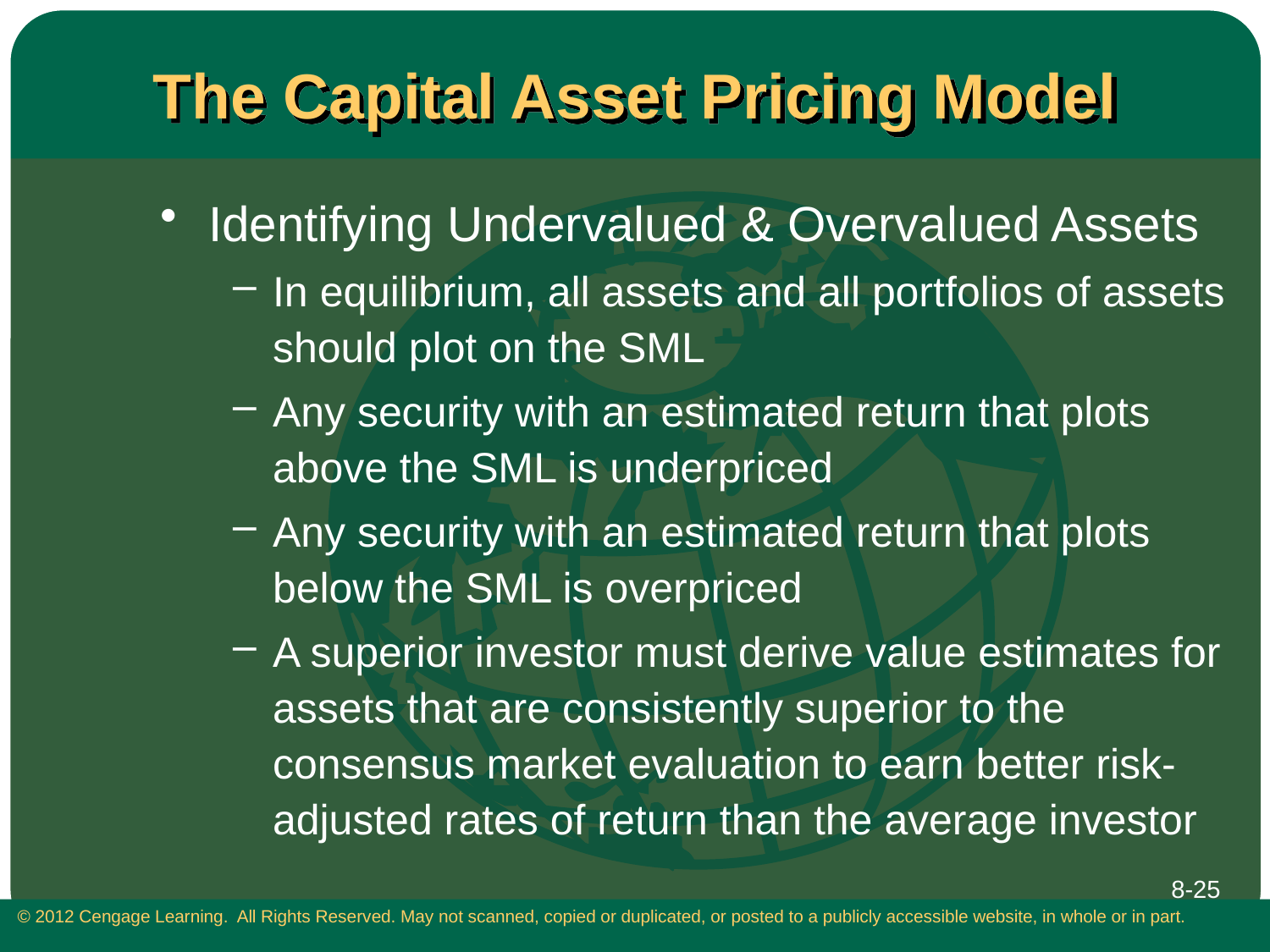

# The Capital Asset Pricing Model
Identifying Undervalued & Overvalued Assets
In equilibrium, all assets and all portfolios of assets should plot on the SML
Any security with an estimated return that plots above the SML is underpriced
Any security with an estimated return that plots below the SML is overpriced
A superior investor must derive value estimates for assets that are consistently superior to the consensus market evaluation to earn better risk-adjusted rates of return than the average investor
8-25
 © 2012 Cengage Learning.  All Rights Reserved. May not scanned, copied or duplicated, or posted to a publicly accessible website, in whole or in part.